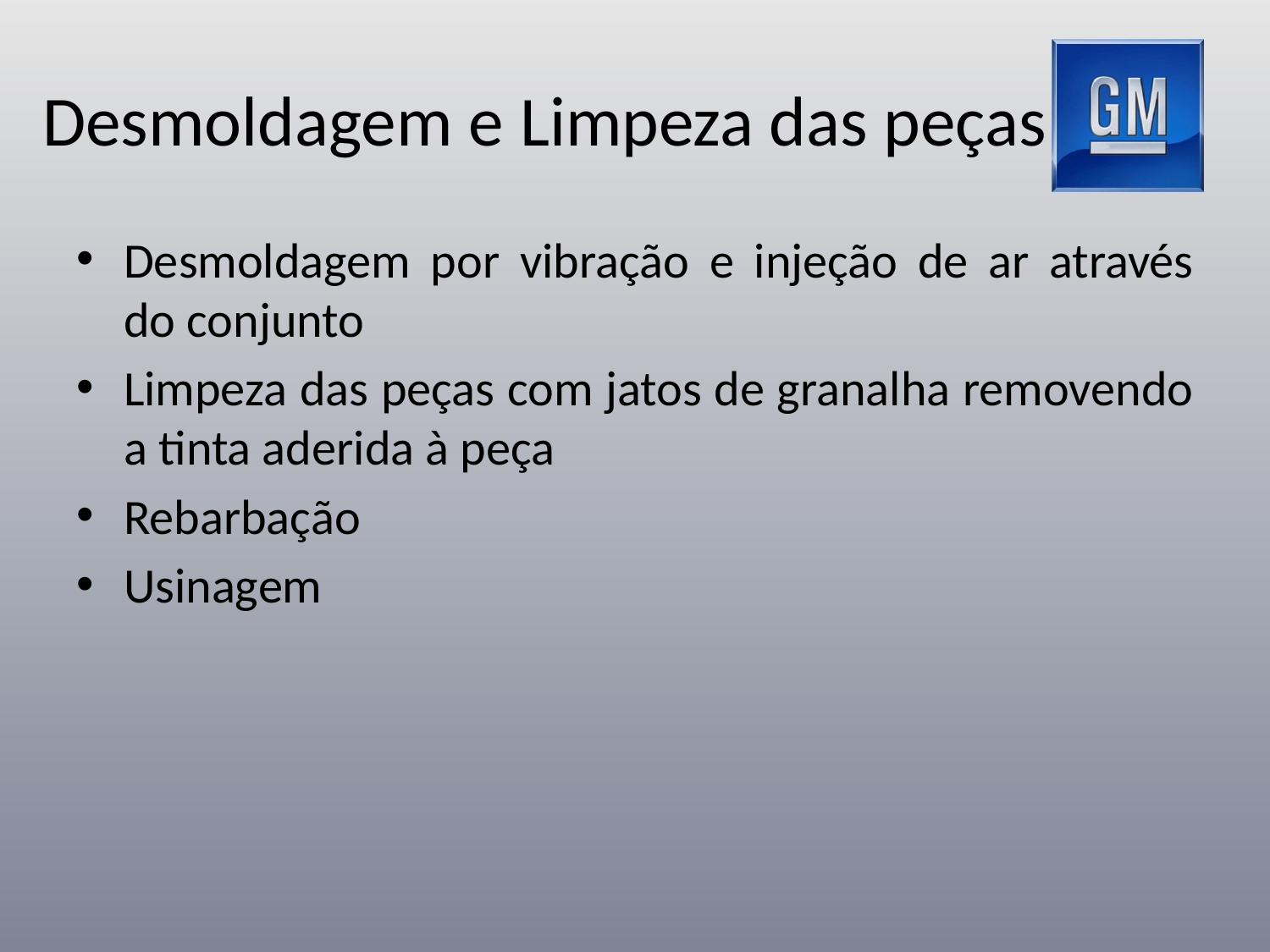

# Desmoldagem e Limpeza das peças
Desmoldagem por vibração e injeção de ar através do conjunto
Limpeza das peças com jatos de granalha removendo a tinta aderida à peça
Rebarbação
Usinagem